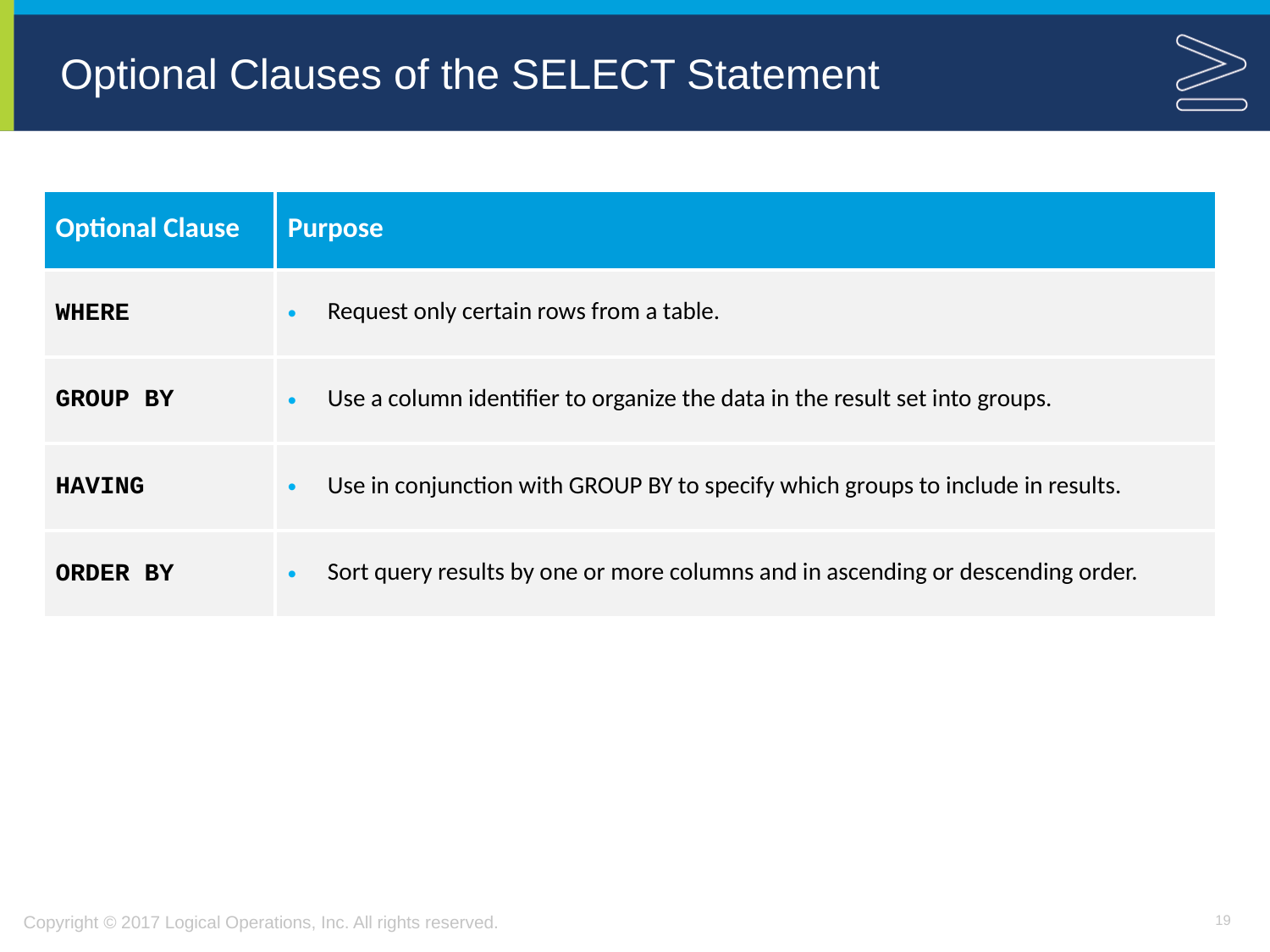

# Optional Clauses of the SELECT Statement
| Optional Clause | Purpose |
| --- | --- |
| WHERE | Request only certain rows from a table. |
| GROUP BY | Use a column identifier to organize the data in the result set into groups. |
| HAVING | Use in conjunction with GROUP BY to specify which groups to include in results. |
| ORDER BY | Sort query results by one or more columns and in ascending or descending order. |
19